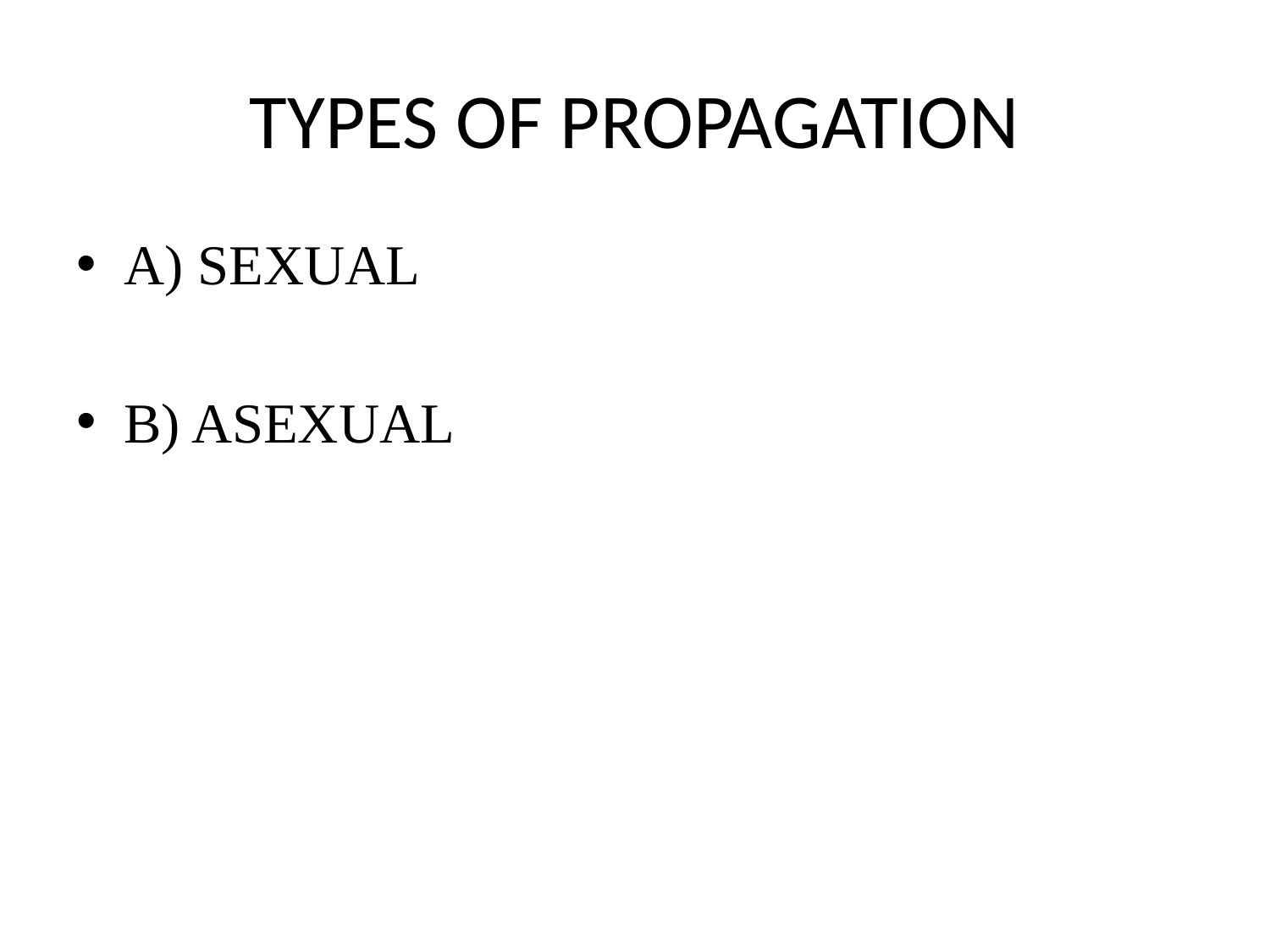

# TYPES OF PROPAGATION
A) SEXUAL

B) ASEXUAL